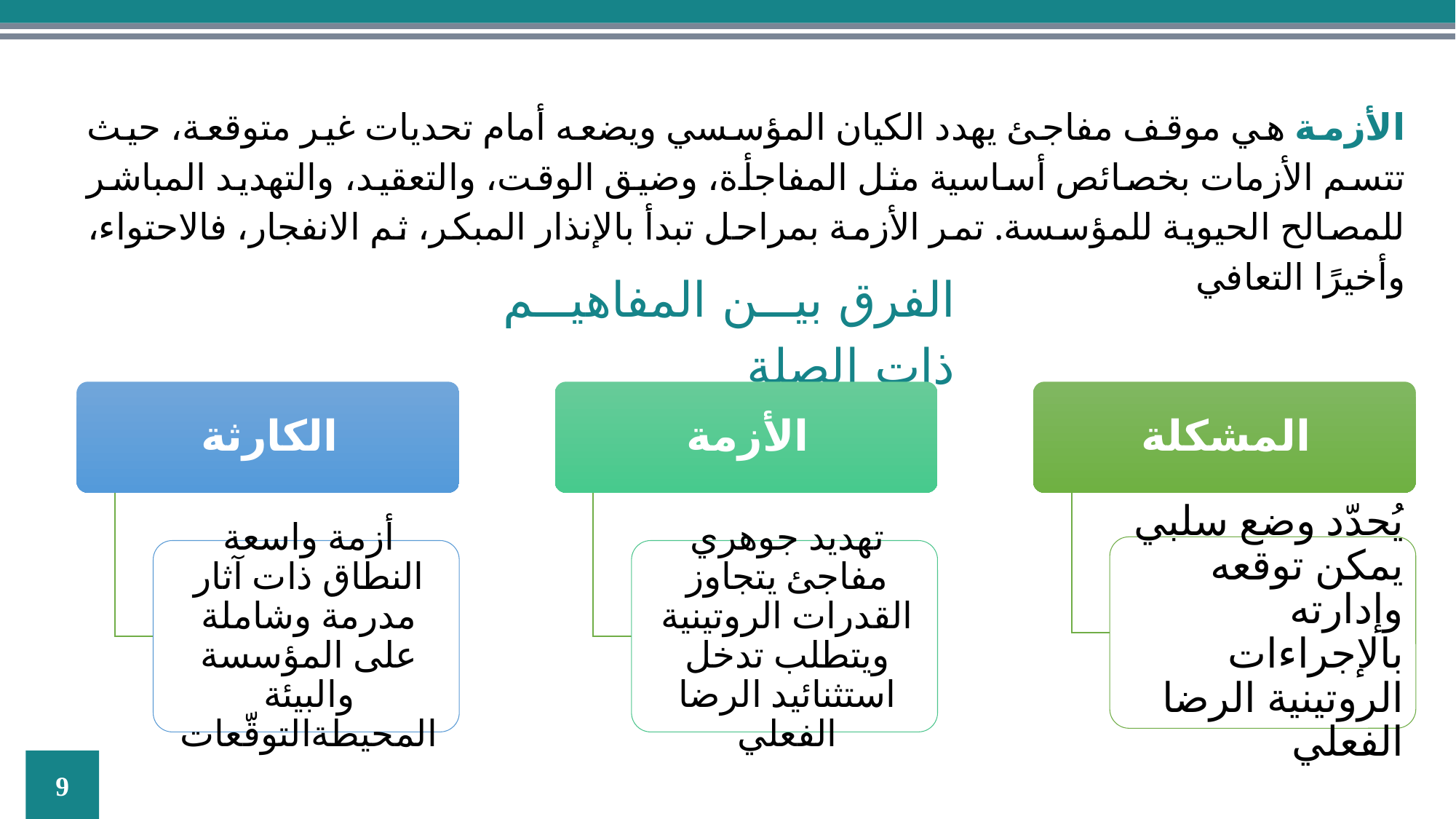

الأزمة هي موقف مفاجئ يهدد الكيان المؤسسي ويضعه أمام تحديات غير متوقعة، حيث تتسم الأزمات بخصائص أساسية مثل المفاجأة، وضيق الوقت، والتعقيد، والتهديد المباشر للمصالح الحيوية للمؤسسة. تمر الأزمة بمراحل تبدأ بالإنذار المبكر، ثم الانفجار، فالاحتواء، وأخيرًا التعافي
الفرق بين المفاهيم ذات الصلة
الكارثة
أزمة واسعة النطاق ذات آثار مدرمة وشاملة على المؤسسة والبيئة المحيطةالتوقّعات
الأزمة
تهديد جوهري مفاجئ يتجاوز القدرات الروتينية ويتطلب تدخل استثنائيد الرضا الفعلي
المشكلة
يُحدّد وضع سلبي يمكن توقعه وإدارته بالإجراءات الروتينية الرضا الفعلي